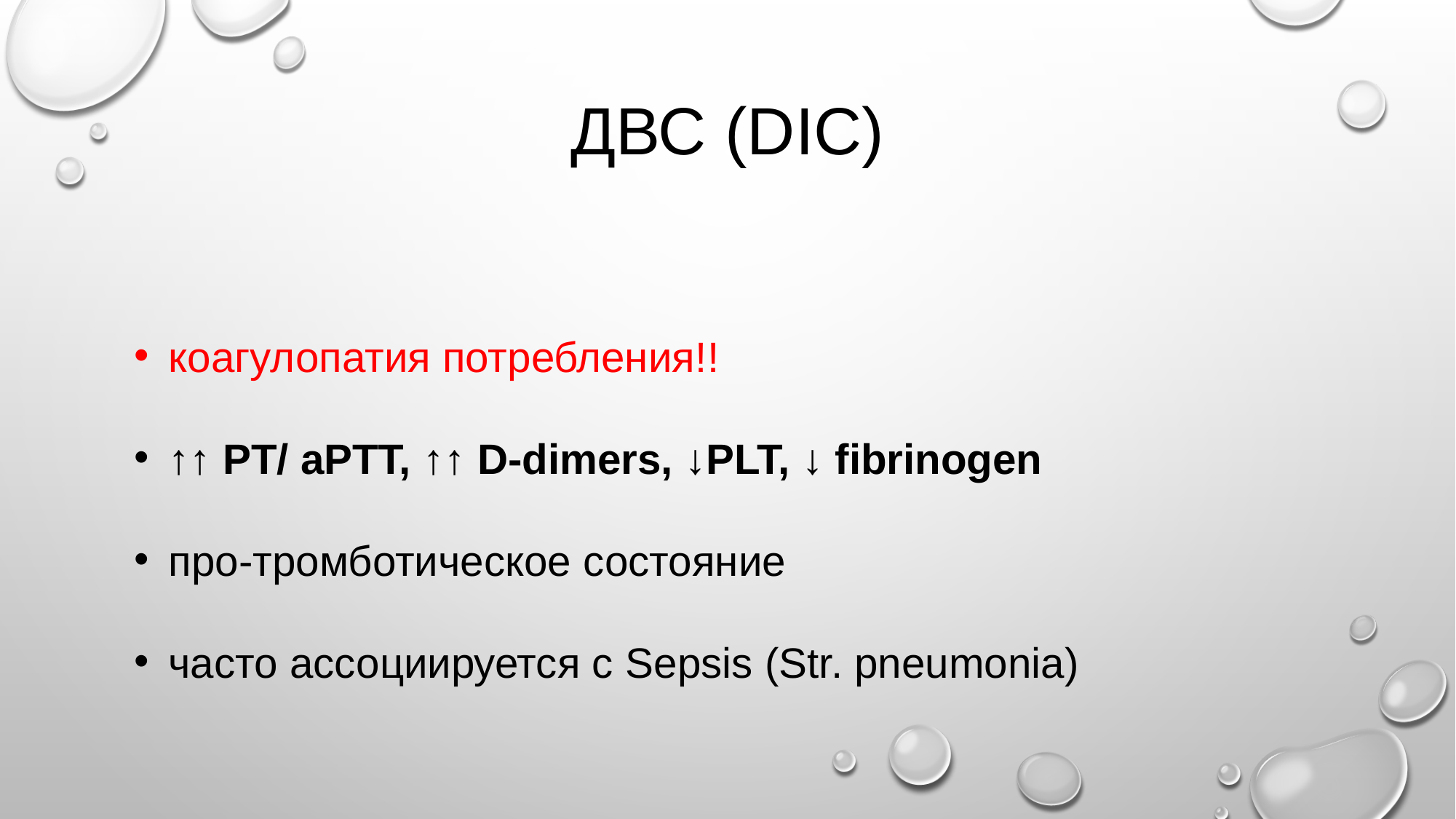

# ДВС (DIC)
коагулопатия потребления!!

↑↑ PT/ aPTT, ↑↑ D-dimers, ↓PLT, ↓ fibrinogen

про-тромботическое состояние

часто ассоциируется с Sepsis (Str. pneumonia)